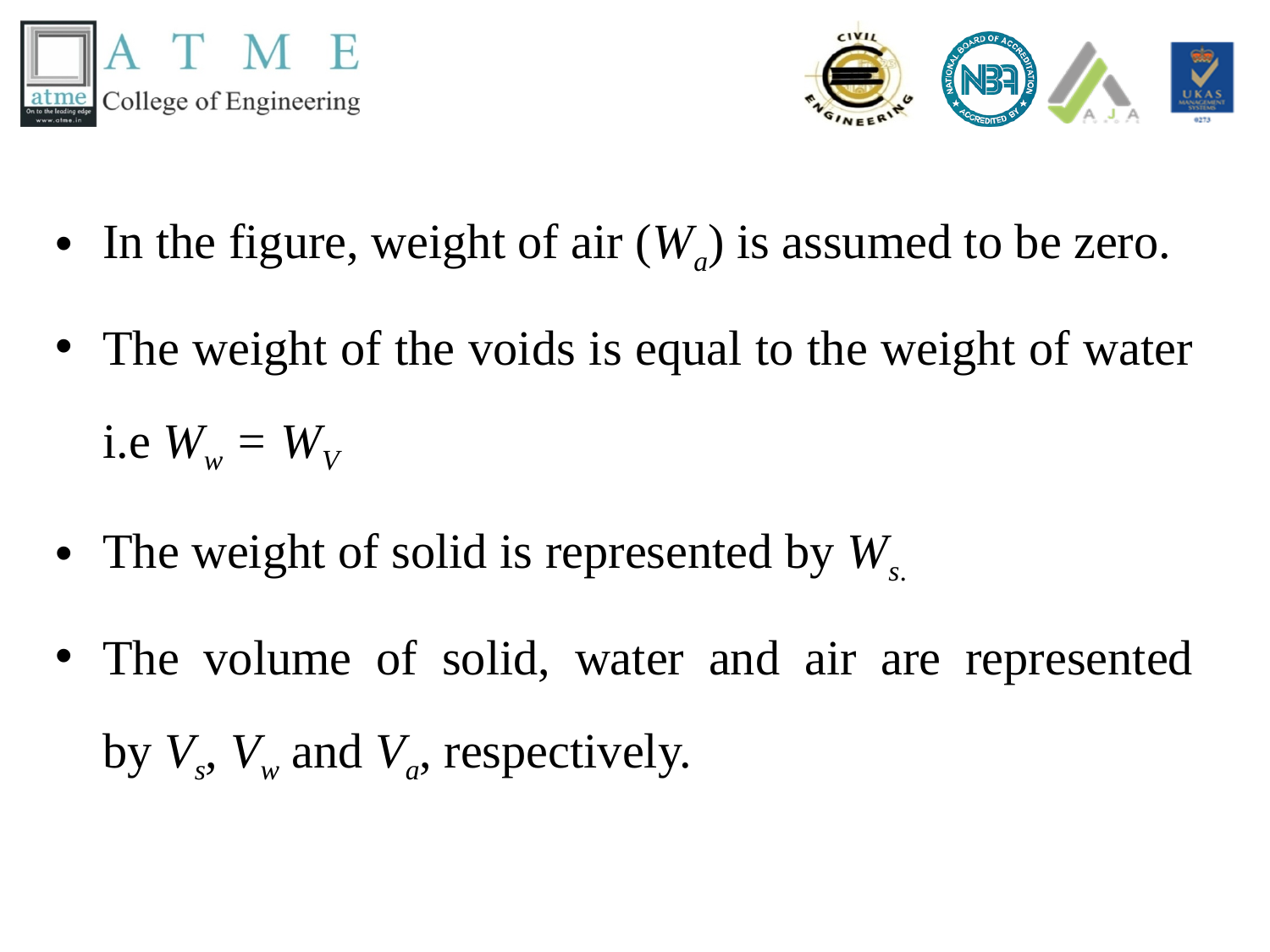

In the figure, weight of air (Wa) is assumed to be zero.
The weight of the voids is equal to the weight of water i.e Ww = WV
The weight of solid is represented by Ws.
The volume of solid, water and air are represented by Vs, Vw and Va, respectively.